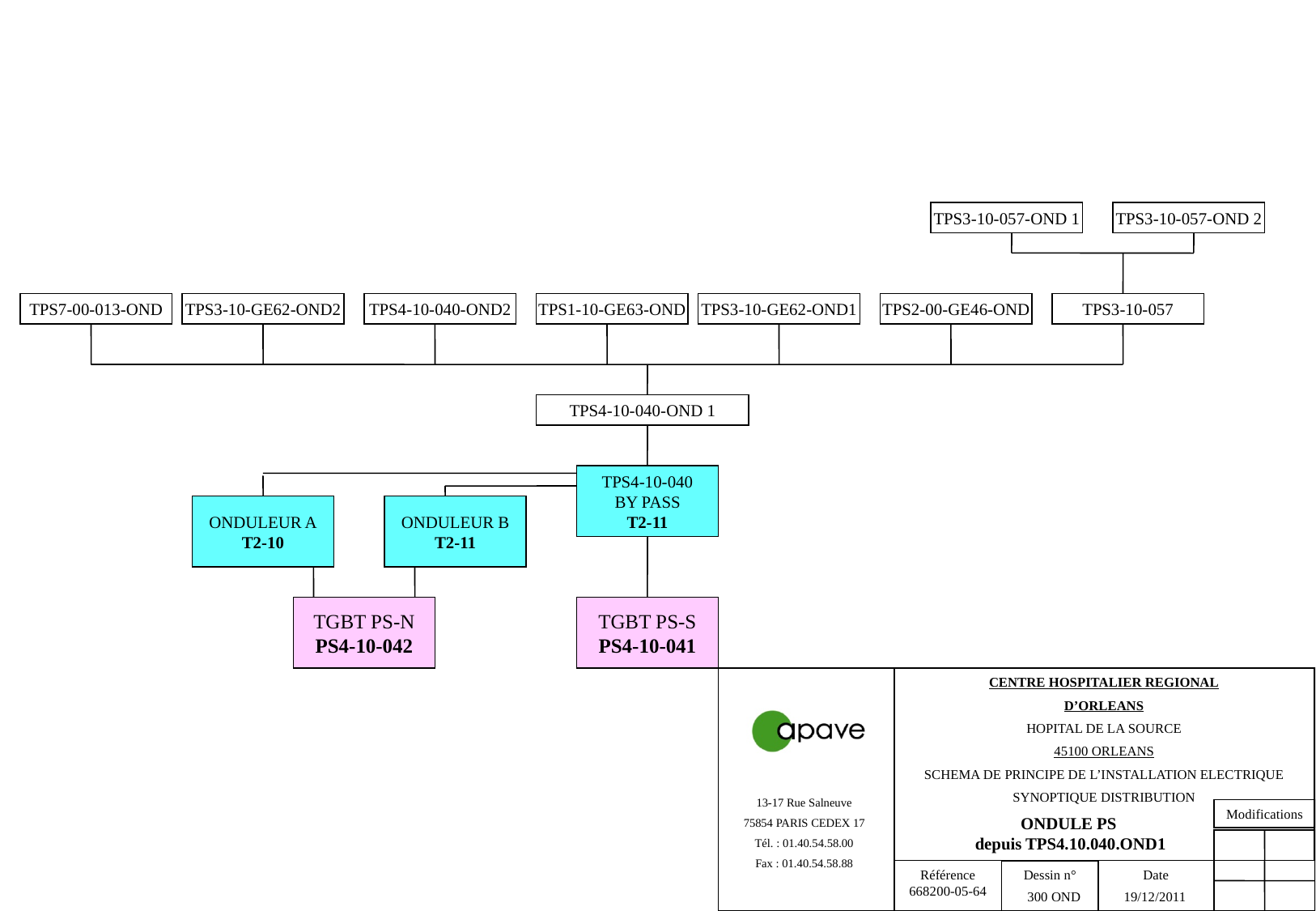

TPS3-10-057-OND 1
TPS3-10-057-OND 2

TPS7-00-013-OND
TPS3-10-GE62-OND2
TPS4-10-040-OND2
TPS1-10-GE63-OND
TPS3-10-GE62-OND1
TPS2-00-GE46-OND
TPS3-10-057

TPS4-10-040-OND 1

TPS4-10-040
BY PASS
T2-11

ONDULEUR A
T2-10
ONDULEUR B
T2-11

TGBT PS-N
PS4-10-042
TGBT PS-S
PS4-10-041
ONDULE PS
depuis TPS4.10.040.OND1
300 OND
19/12/2011